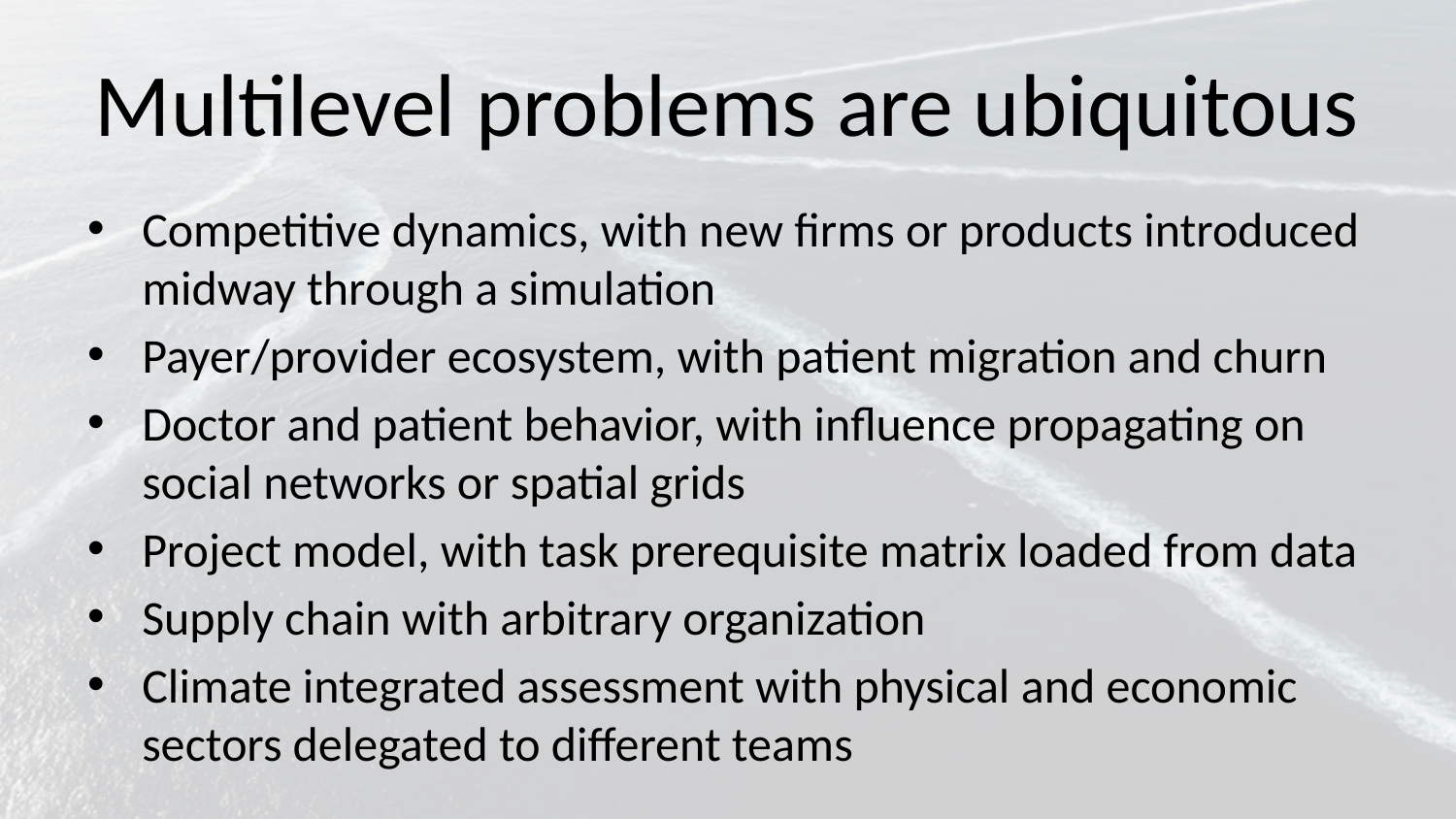

# Multilevel problems are ubiquitous
Competitive dynamics, with new firms or products introduced midway through a simulation
Payer/provider ecosystem, with patient migration and churn
Doctor and patient behavior, with influence propagating on social networks or spatial grids
Project model, with task prerequisite matrix loaded from data
Supply chain with arbitrary organization
Climate integrated assessment with physical and economic sectors delegated to different teams